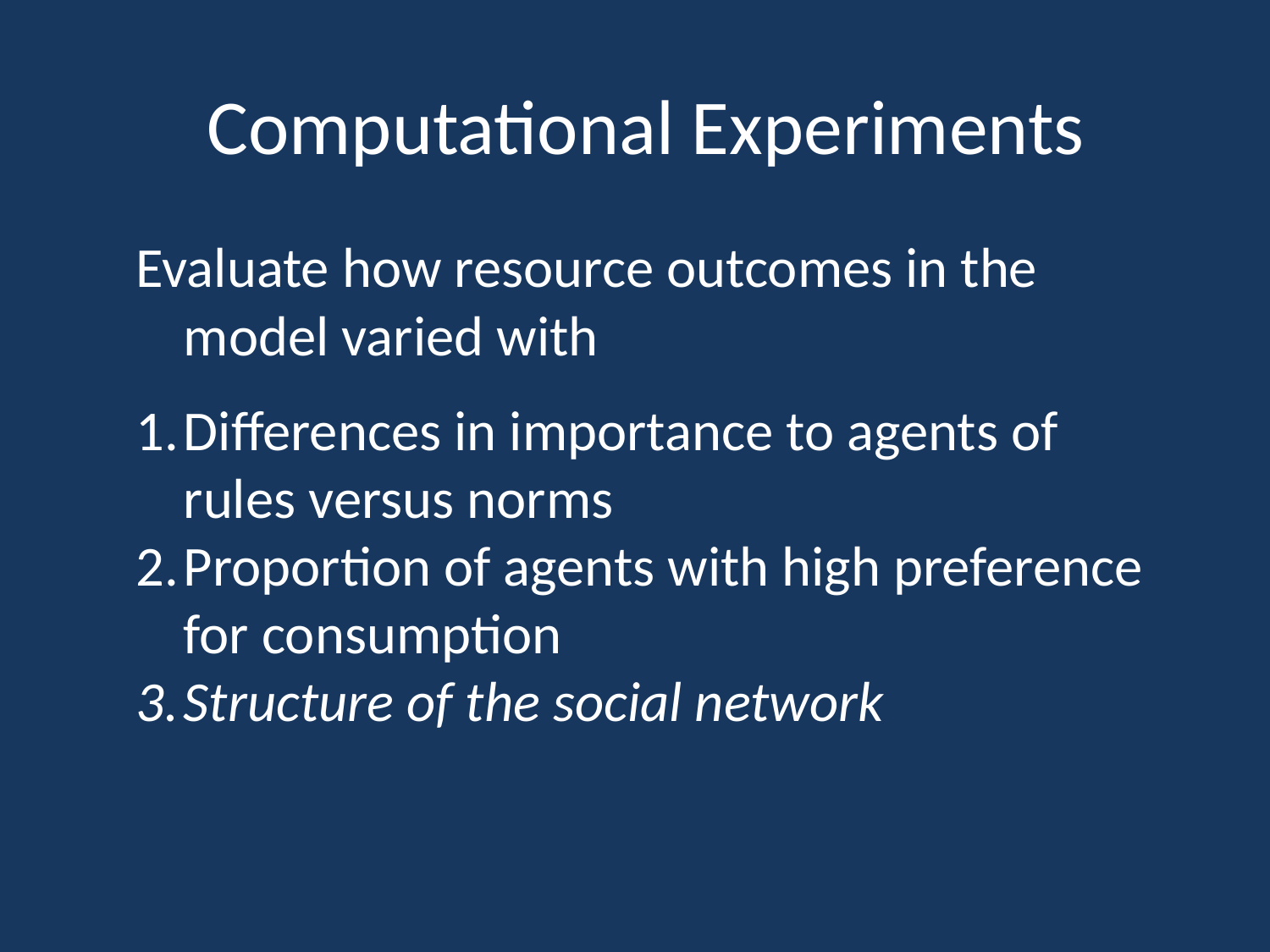

Computational Experiments
Evaluate how resource outcomes in the model varied with

Differences in importance to agents of rules versus norms
Proportion of agents with high preference for consumption
Structure of the social network